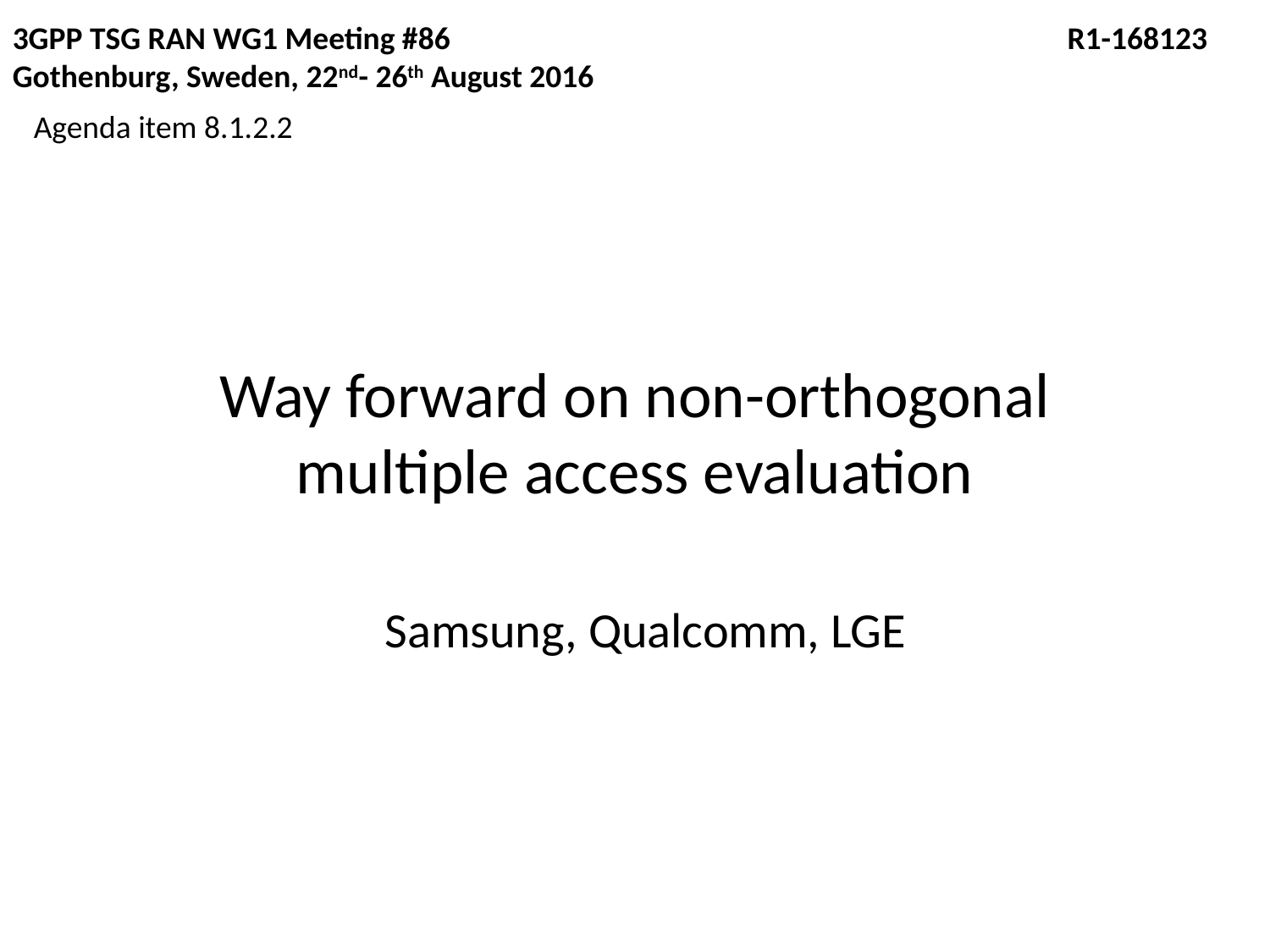

3GPP TSG RAN WG1 Meeting #86                                                                                      R1-168123 Gothenburg, Sweden, 22nd- 26th August 2016
Agenda item 8.1.2.2
# Way forward on non-orthogonal multiple access evaluation
Samsung, Qualcomm, LGE